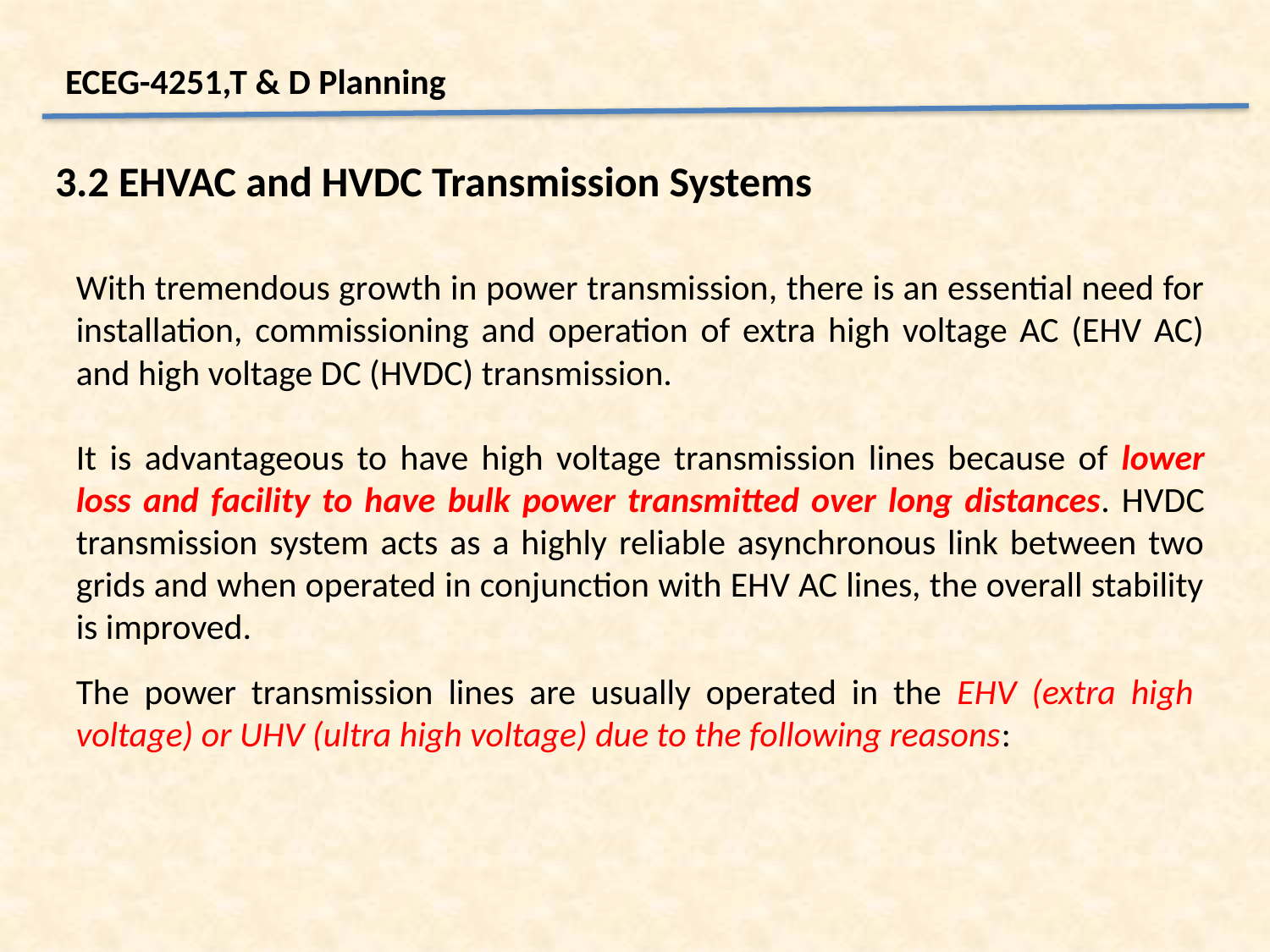

ECEG-4251,T & D Planning
3.2 EHVAC and HVDC Transmission Systems
With tremendous growth in power transmission, there is an essential need for installation, commissioning and operation of extra high voltage AC (EHV AC) and high voltage DC (HVDC) transmission.

It is advantageous to have high voltage transmission lines because of lower loss and facility to have bulk power transmitted over long distances. HVDC transmission system acts as a highly reliable asynchronous link between two grids and when operated in conjunction with EHV AC lines, the overall stability is improved.
The power transmission lines are usually operated in the EHV (extra high voltage) or UHV (ultra high voltage) due to the following reasons: